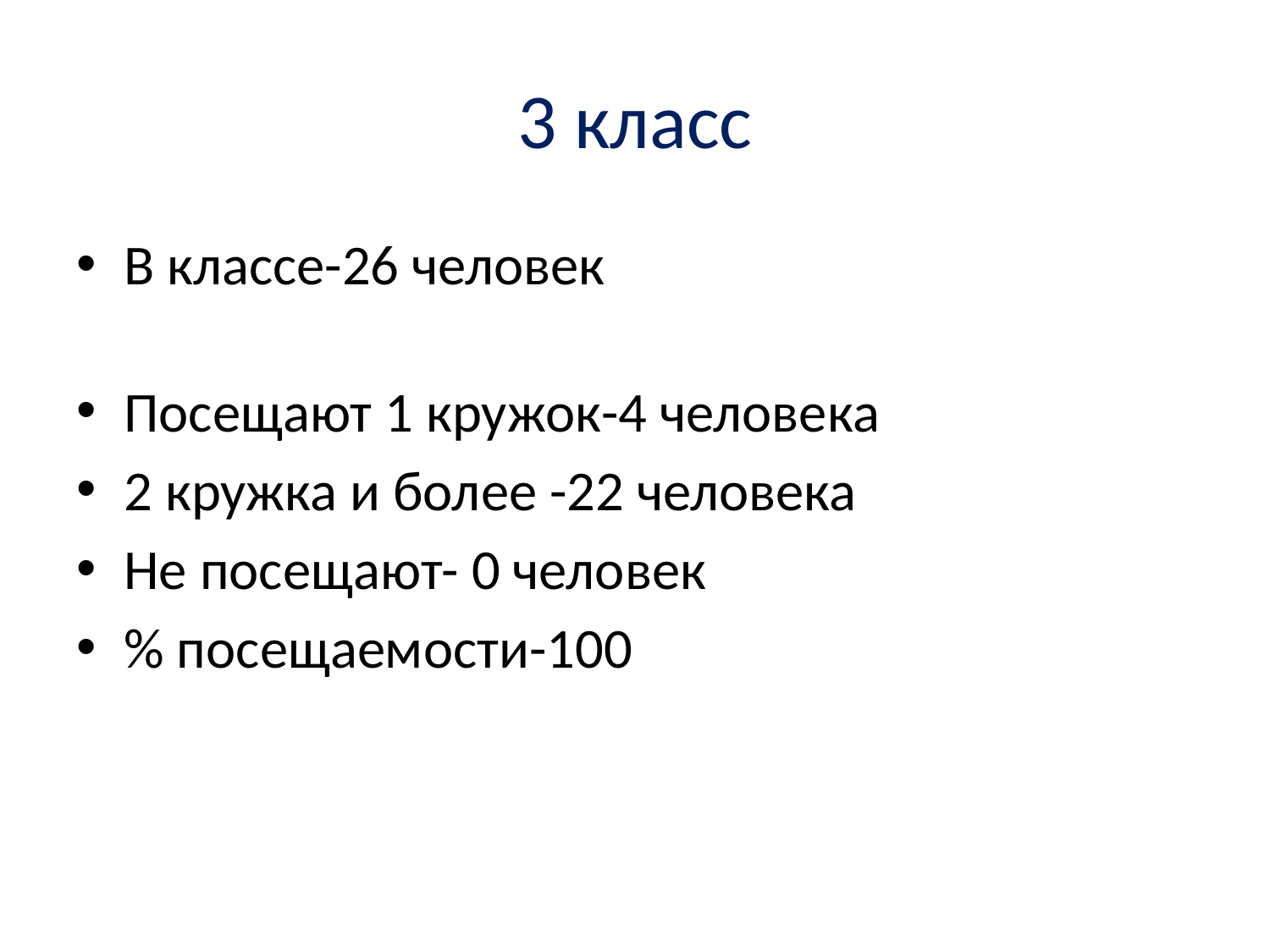

# 3 класс
В классе-26 человек
Посещают 1 кружок-4 человека
2 кружка и более -22 человека
Не посещают- 0 человек
% посещаемости-100